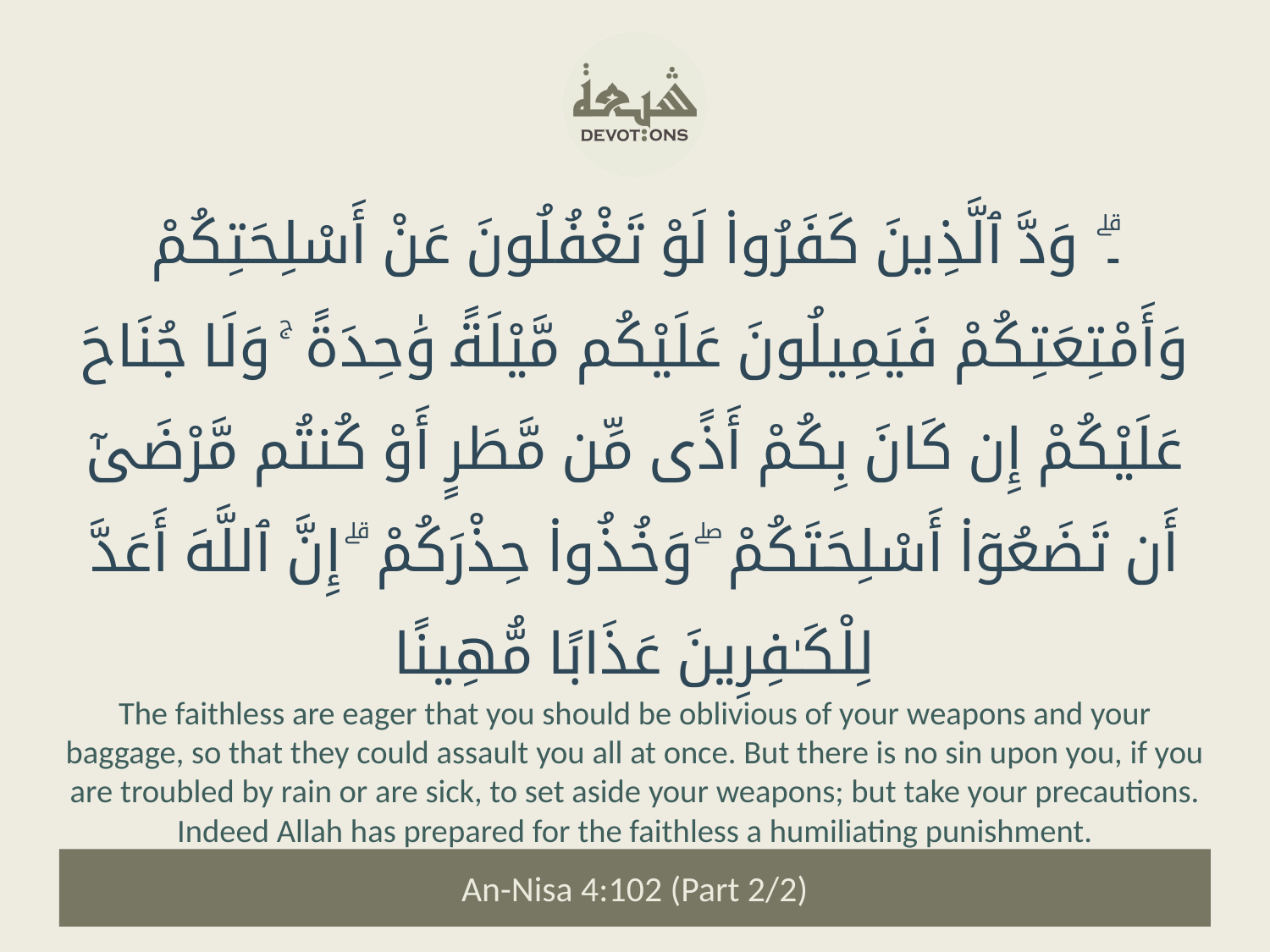

۔ۗ  وَدَّ ٱلَّذِينَ كَفَرُوا۟ لَوْ تَغْفُلُونَ عَنْ أَسْلِحَتِكُمْ وَأَمْتِعَتِكُمْ فَيَمِيلُونَ عَلَيْكُم مَّيْلَةً وَٰحِدَةً ۚ وَلَا جُنَاحَ عَلَيْكُمْ إِن كَانَ بِكُمْ أَذًى مِّن مَّطَرٍ أَوْ كُنتُم مَّرْضَىٰٓ أَن تَضَعُوٓا۟ أَسْلِحَتَكُمْ ۖ وَخُذُوا۟ حِذْرَكُمْ ۗ إِنَّ ٱللَّهَ أَعَدَّ لِلْكَـٰفِرِينَ عَذَابًا مُّهِينًا
The faithless are eager that you should be oblivious of your weapons and your baggage, so that they could assault you all at once. But there is no sin upon you, if you are troubled by rain or are sick, to set aside your weapons; but take your precautions. Indeed Allah has prepared for the faithless a humiliating punishment.
An-Nisa 4:102 (Part 2/2)